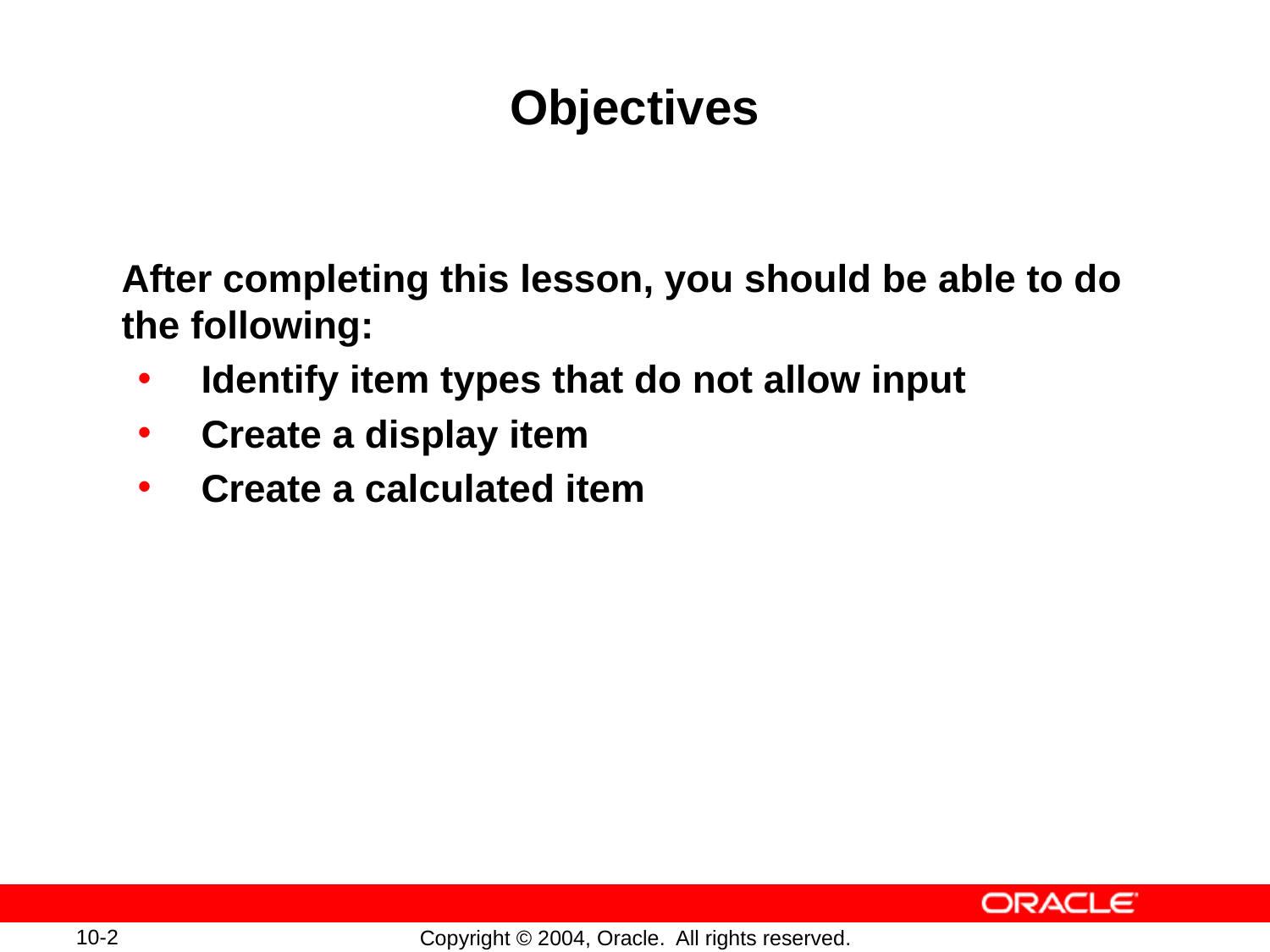

# Objectives
After completing this lesson, you should be able to do the following:
Identify item types that do not allow input
Create a display item
Create a calculated item